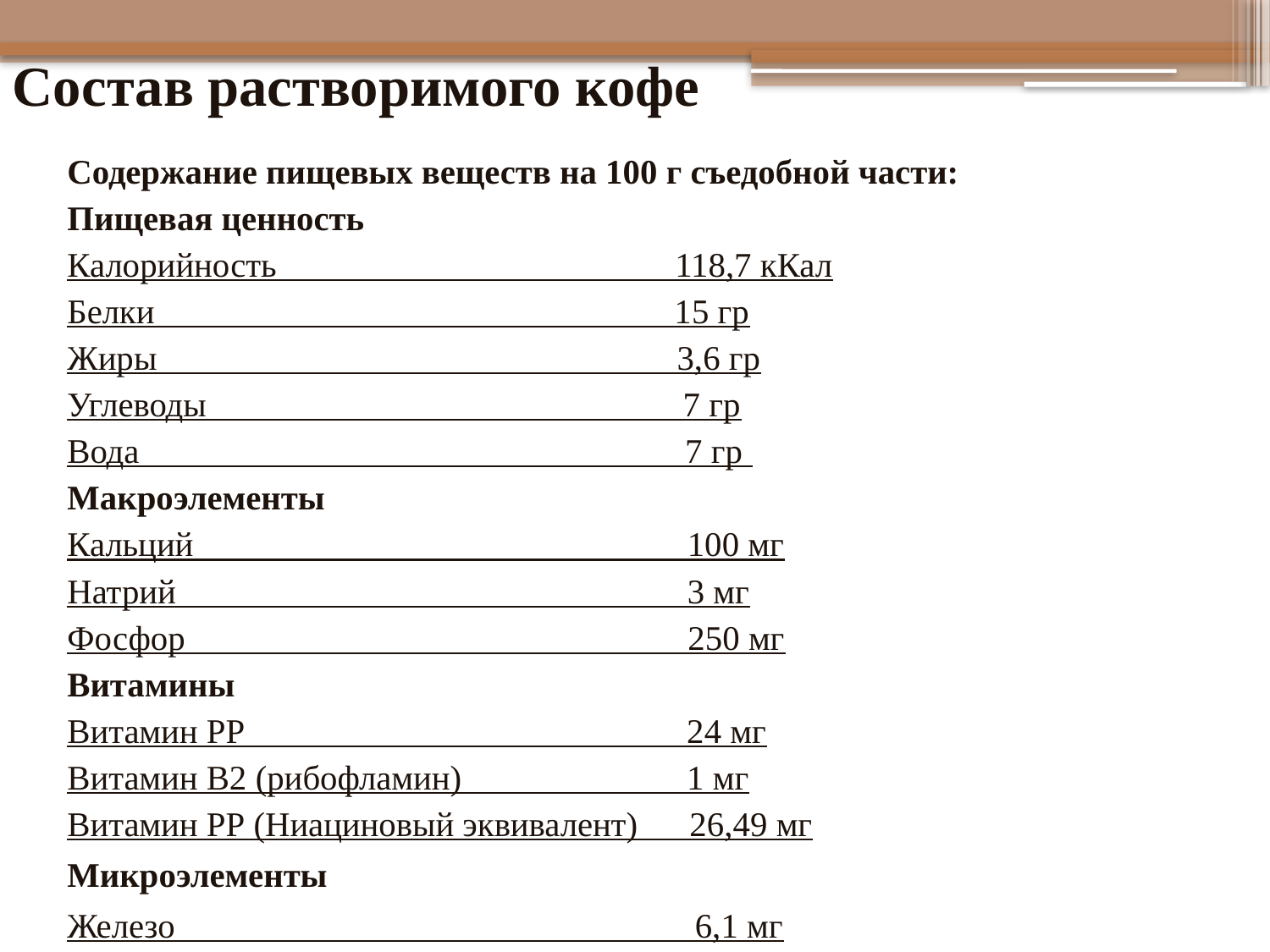

# Состав растворимого кофе
Содержание пищевых веществ на 100 г съедобной части:
Пищевая ценность
Калорийность                                              118,7 кКал
Белки                                                            15 гр
Жиры                                                            3,6 гр
Углеводы                                                       7 гр
Вода                                                               7 гр
Макроэлементы
Кальций                                                         100 мг
Натрий                                                           3 мг
Фосфор                                                          250 мг
Витамины
Витамин РР                                                   24 мг
Витамин В2 (рибофламин)                          1 мг
Витамин РР (Ниациновый эквивалент)      26,49 мг
Микроэлементы
Железо                                                            6,1 мг